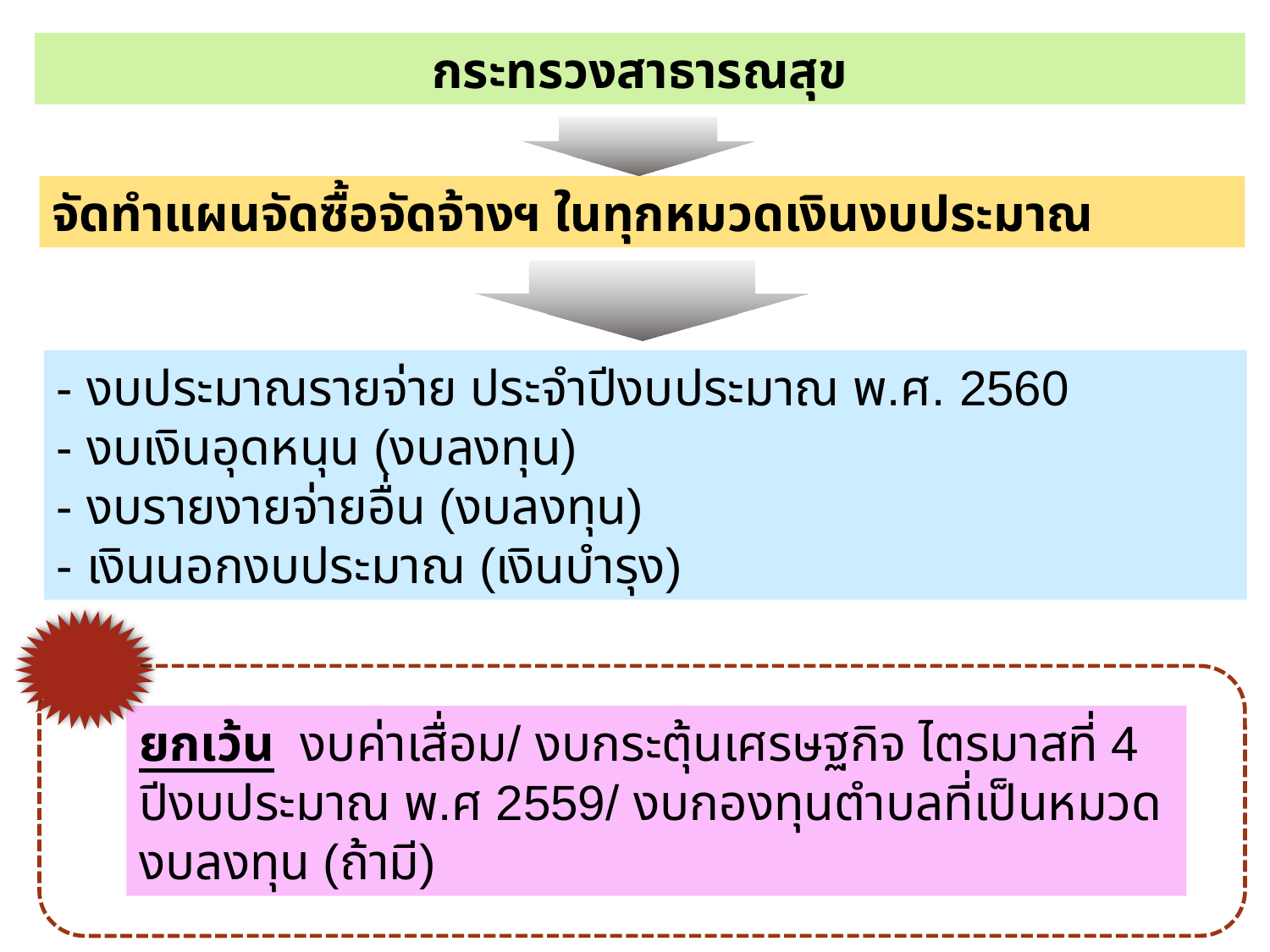

กระทรวงสาธารณสุข

จัดทำแผนจัดซื้อจัดจ้างฯ ในทุกหมวดเงินงบประมาณ

- งบประมาณรายจ่าย ประจำปีงบประมาณ พ.ศ. 2560
- งบเงินอุดหนุน (งบลงทุน)
- งบรายงายจ่ายอื่น (งบลงทุน)
- เงินนอกงบประมาณ (เงินบำรุง)

ยกเว้น  งบค่าเสื่อม/ งบกระตุ้นเศรษฐกิจ ไตรมาสที่ 4 ปีงบประมาณ พ.ศ 2559/ งบกองทุนตำบลที่เป็นหมวดงบลงทุน (ถ้ามี)